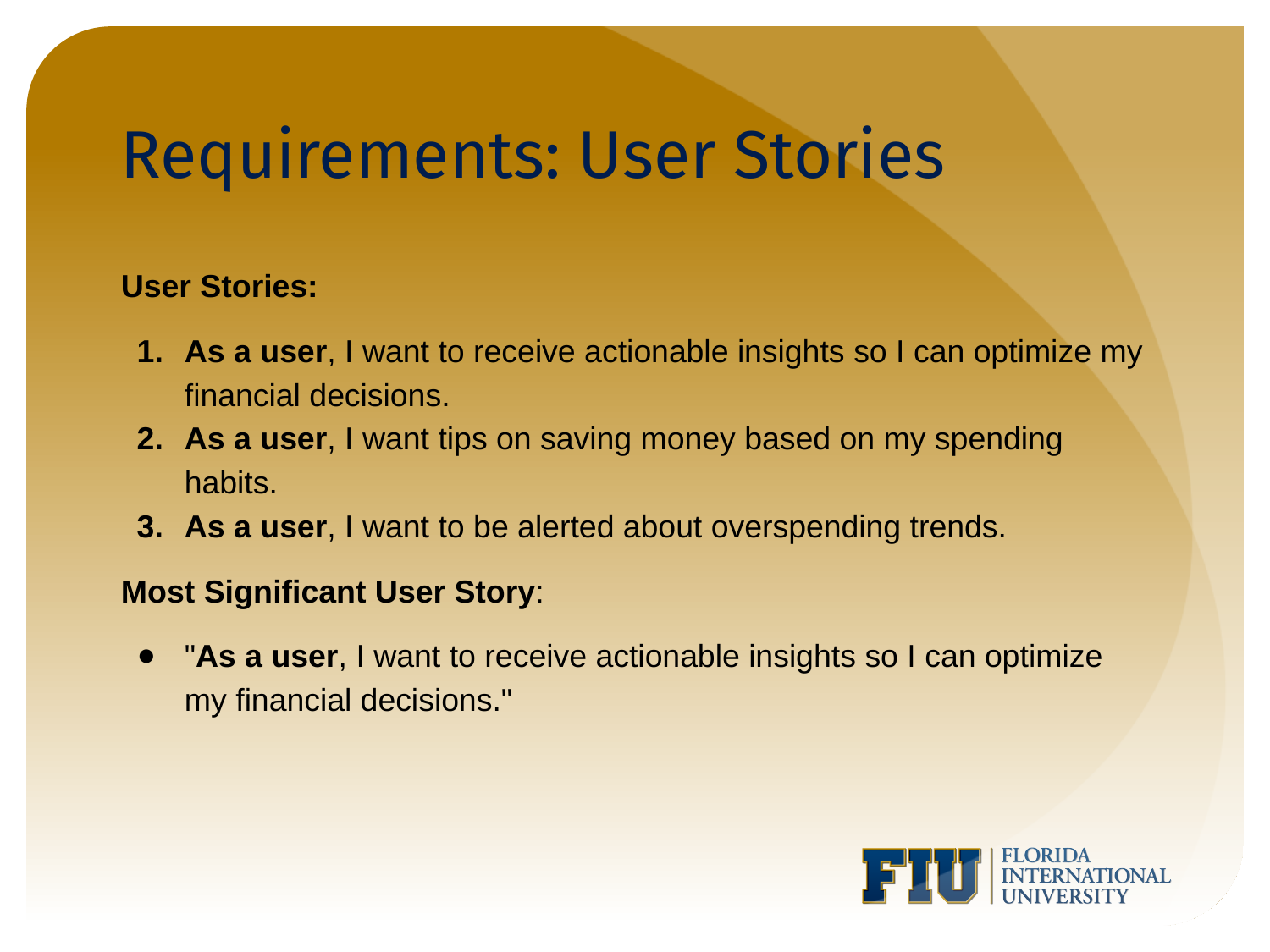

# Requirements: User Stories
User Stories:
As a user, I want to receive actionable insights so I can optimize my financial decisions.
As a user, I want tips on saving money based on my spending habits.
As a user, I want to be alerted about overspending trends.
Most Significant User Story:
"As a user, I want to receive actionable insights so I can optimize my financial decisions."